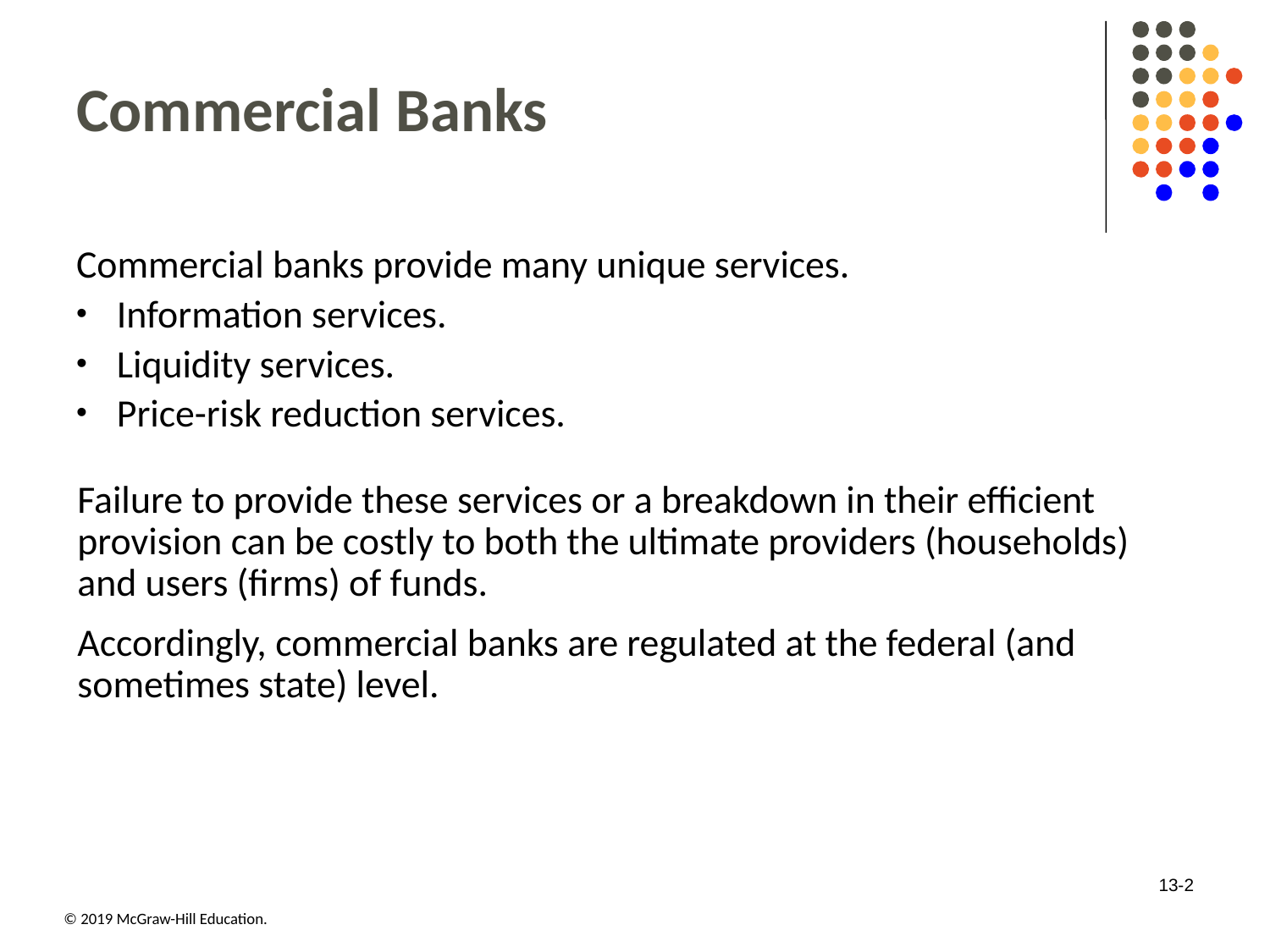

# Commercial Banks
Commercial banks provide many unique services.
Information services.
Liquidity services.
Price-risk reduction services.
Failure to provide these services or a breakdown in their efficient provision can be costly to both the ultimate providers (households) and users (firms) of funds.
Accordingly, commercial banks are regulated at the federal (and sometimes state) level.
13-2